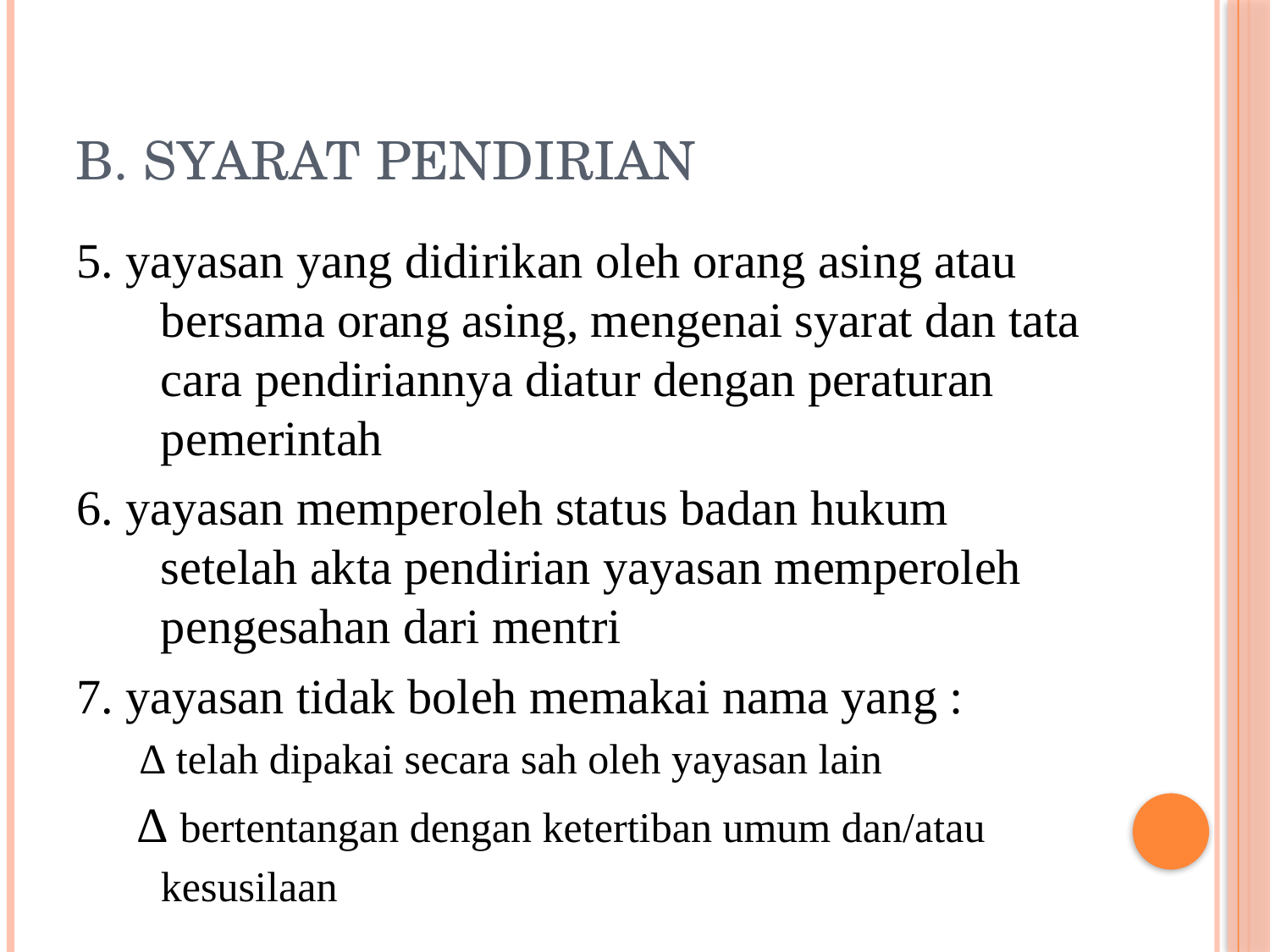

# b. Syarat Pendirian
5. yayasan yang didirikan oleh orang asing atau bersama orang asing, mengenai syarat dan tata cara pendiriannya diatur dengan peraturan pemerintah
6. yayasan memperoleh status badan hukum setelah akta pendirian yayasan memperoleh pengesahan dari mentri
7. yayasan tidak boleh memakai nama yang :
∆ telah dipakai secara sah oleh yayasan lain
     ∆ bertentangan dengan ketertiban umum dan/atau kesusilaan